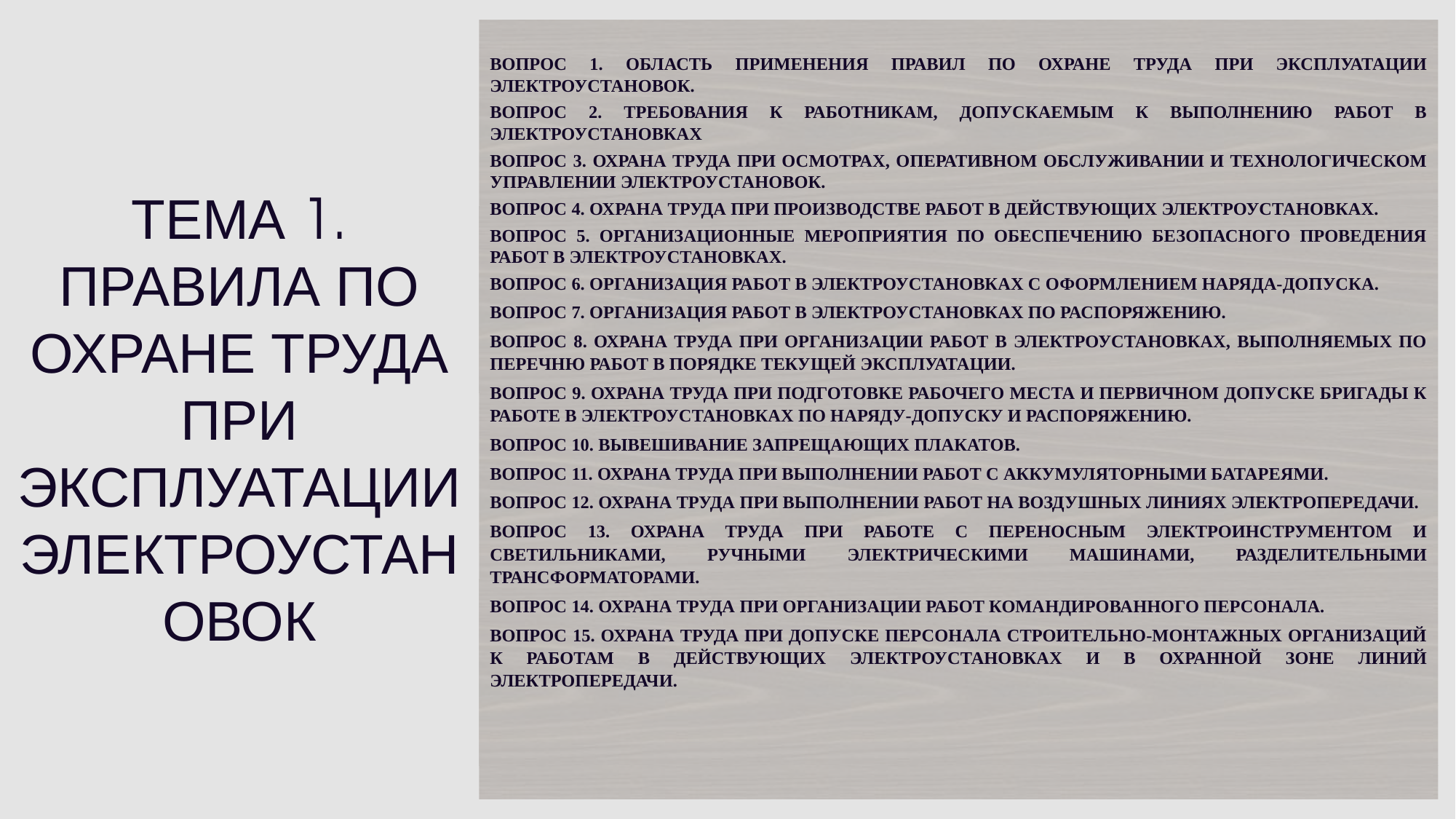

Вопрос 1. Область применения Правил по охране труда при эксплуатации электроустановок.
Вопрос 2. Требования к работникам, допускаемым к выполнению работ в электроустановках
Вопрос 3. Охрана труда при осмотрах, оперативном обслуживании и технологическом управлении электроустановок.
Вопрос 4. Охрана труда при производстве работ в действующих электроустановках.
Вопрос 5. Организационные мероприятия по обеспечению безопасного проведения работ в электроустановках.
Вопрос 6. Организация работ в электроустановках с оформлением наряда-допуска.
Вопрос 7. Организация работ в электроустановках по распоряжению.
Вопрос 8. Охрана труда при организации работ в электроустановках, выполняемых по перечню работ в порядке текущей эксплуатации.
Вопрос 9. Охрана труда при подготовке рабочего места и первичном допуске бригады к работе в электроустановках по наряду-допуску и распоряжению.
Вопрос 10. Вывешивание запрещающих плакатов.
Вопрос 11. Охрана труда при выполнении работ с аккумуляторными батареями.
Вопрос 12. Охрана труда при выполнении работ на воздушных линиях электропередачи.
Вопрос 13. Охрана труда при работе с переносным электроинструментом и светильниками, ручными электрическими машинами, разделительными трансформаторами.
Вопрос 14. Охрана труда при организации работ командированного персонала.
Вопрос 15. Охрана труда при допуске персонала строительно-монтажных организаций к работам в действующих электроустановках и в охранной зоне линий электропередачи.

# Тема 1. Правила по охране труда при эксплуатации электроустановок